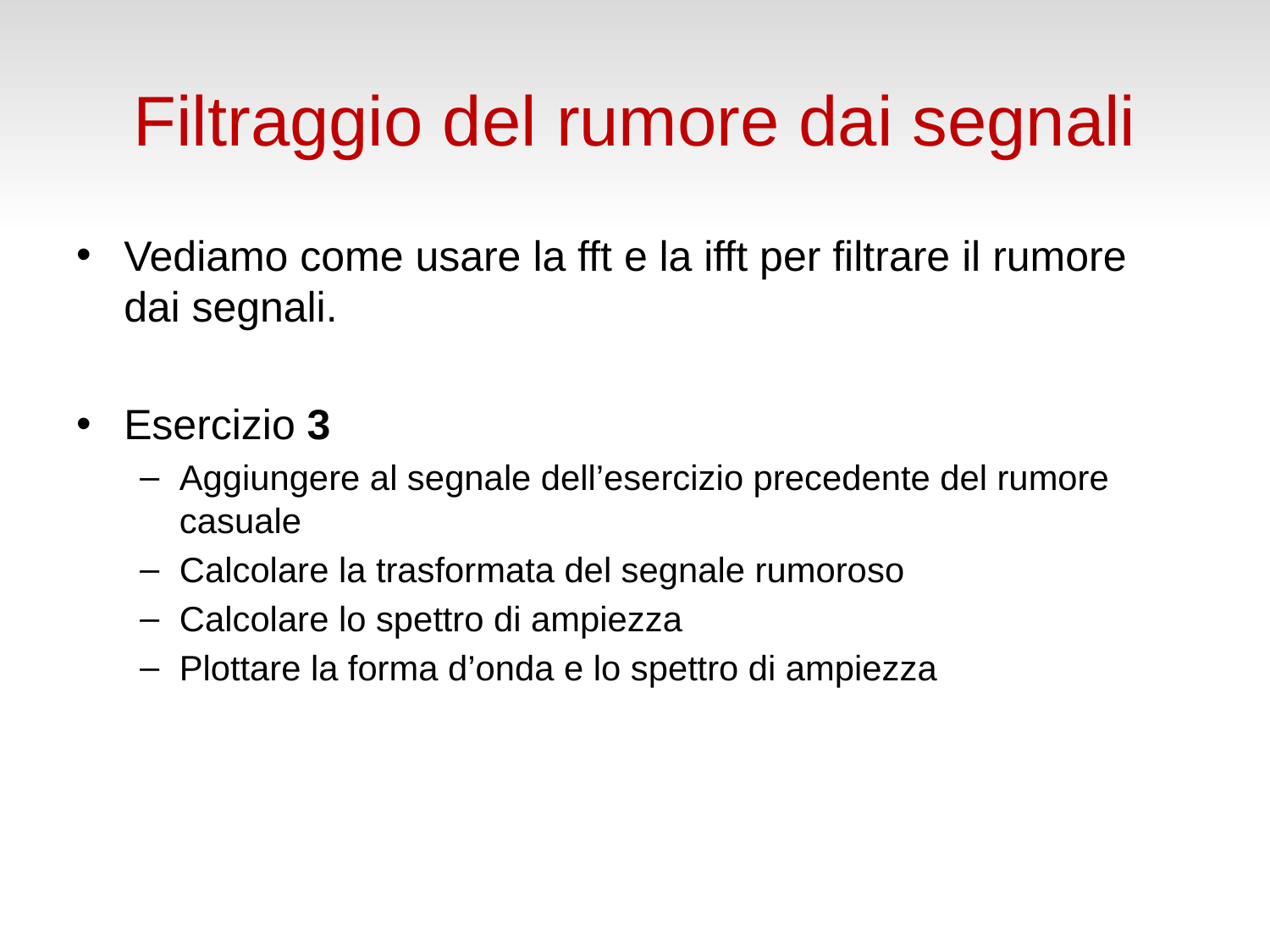

# Filtraggio del rumore dai segnali
Vediamo come usare la fft e la ifft per filtrare il rumore dai segnali.

Esercizio 3
Aggiungere al segnale dell’esercizio precedente del rumore casuale
Calcolare la trasformata del segnale rumoroso
Calcolare lo spettro di ampiezza
Plottare la forma d’onda e lo spettro di ampiezza